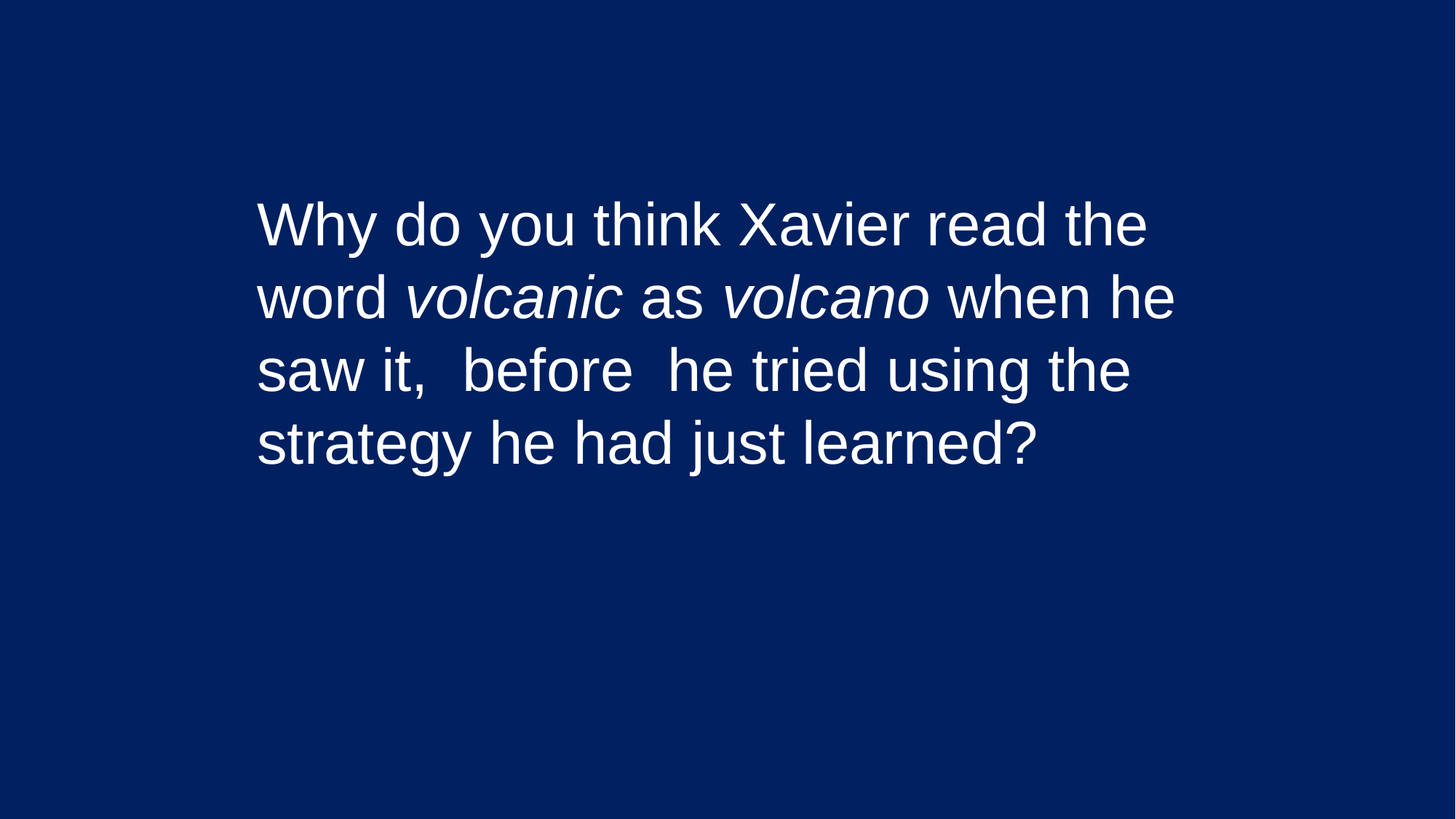

Why do you think Xavier read the word volcanic as volcano when he saw it,  before  he tried using the strategy he had just learned?